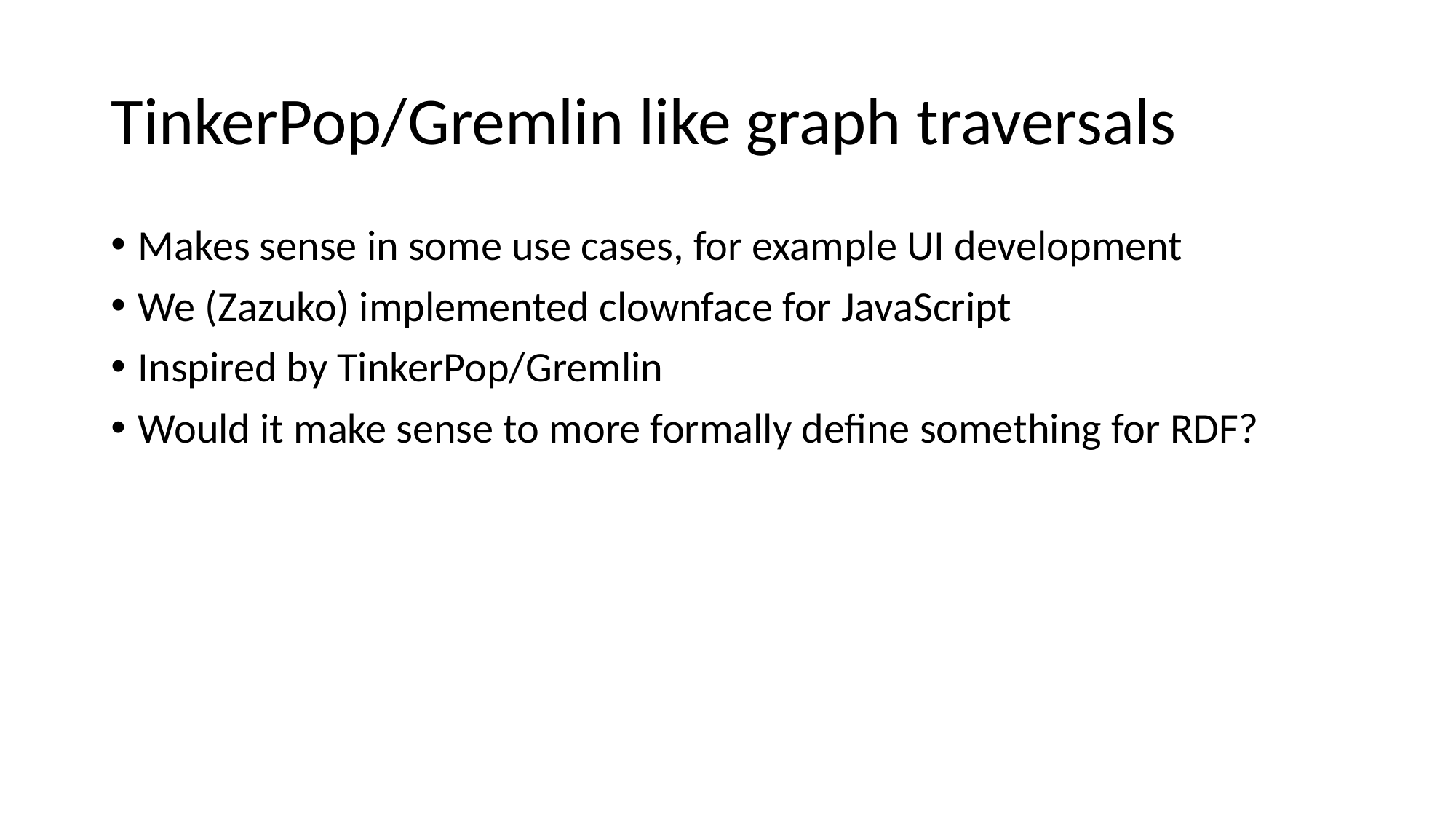

# TinkerPop/Gremlin like graph traversals
Makes sense in some use cases, for example UI development
We (Zazuko) implemented clownface for JavaScript
Inspired by TinkerPop/Gremlin
Would it make sense to more formally define something for RDF?